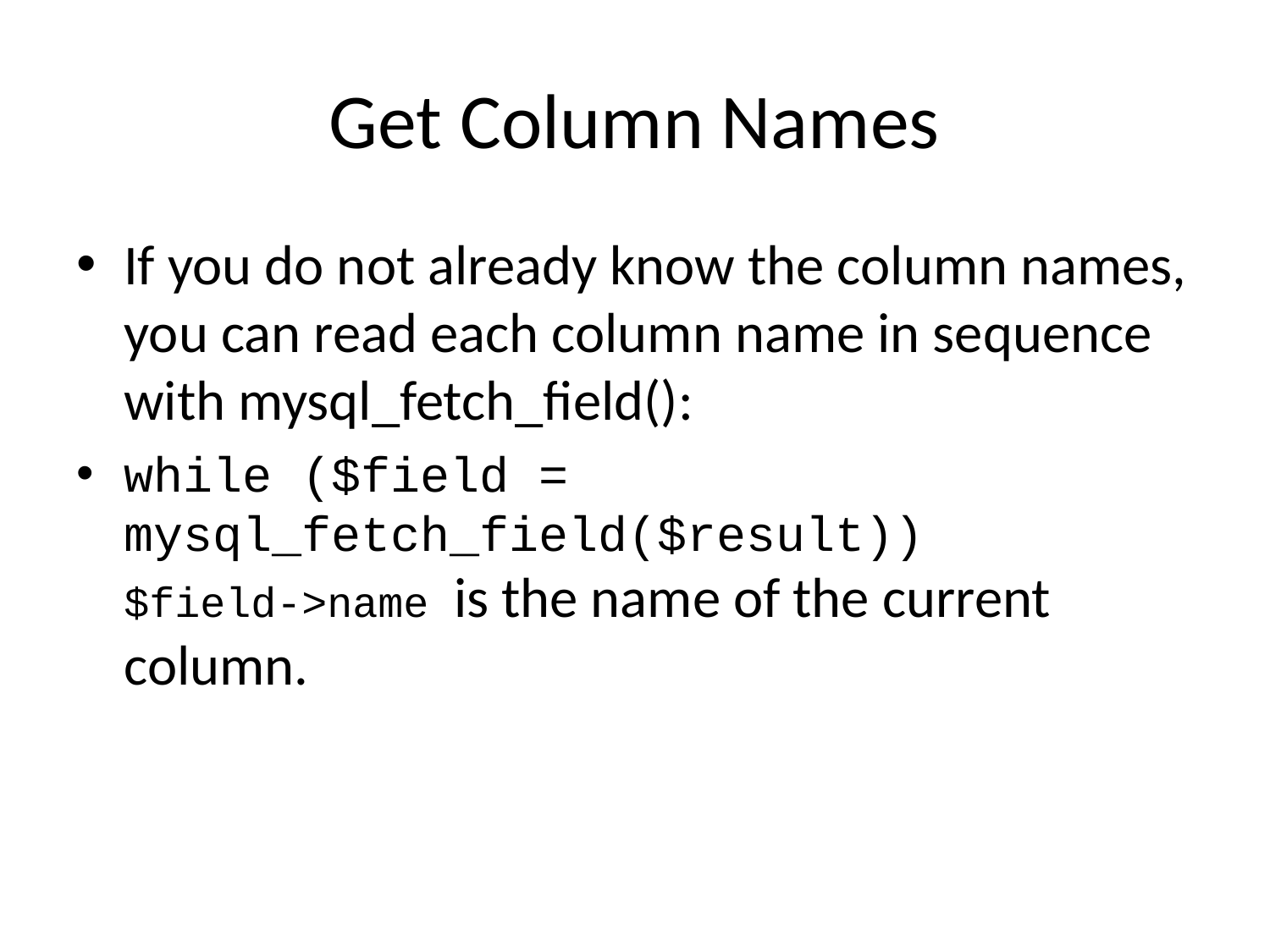

# Get Column Names
If you do not already know the column names, you can read each column name in sequence with mysql_fetch_field():
while ($field = mysql_fetch_field($result))
$field->name is the name of the current column.